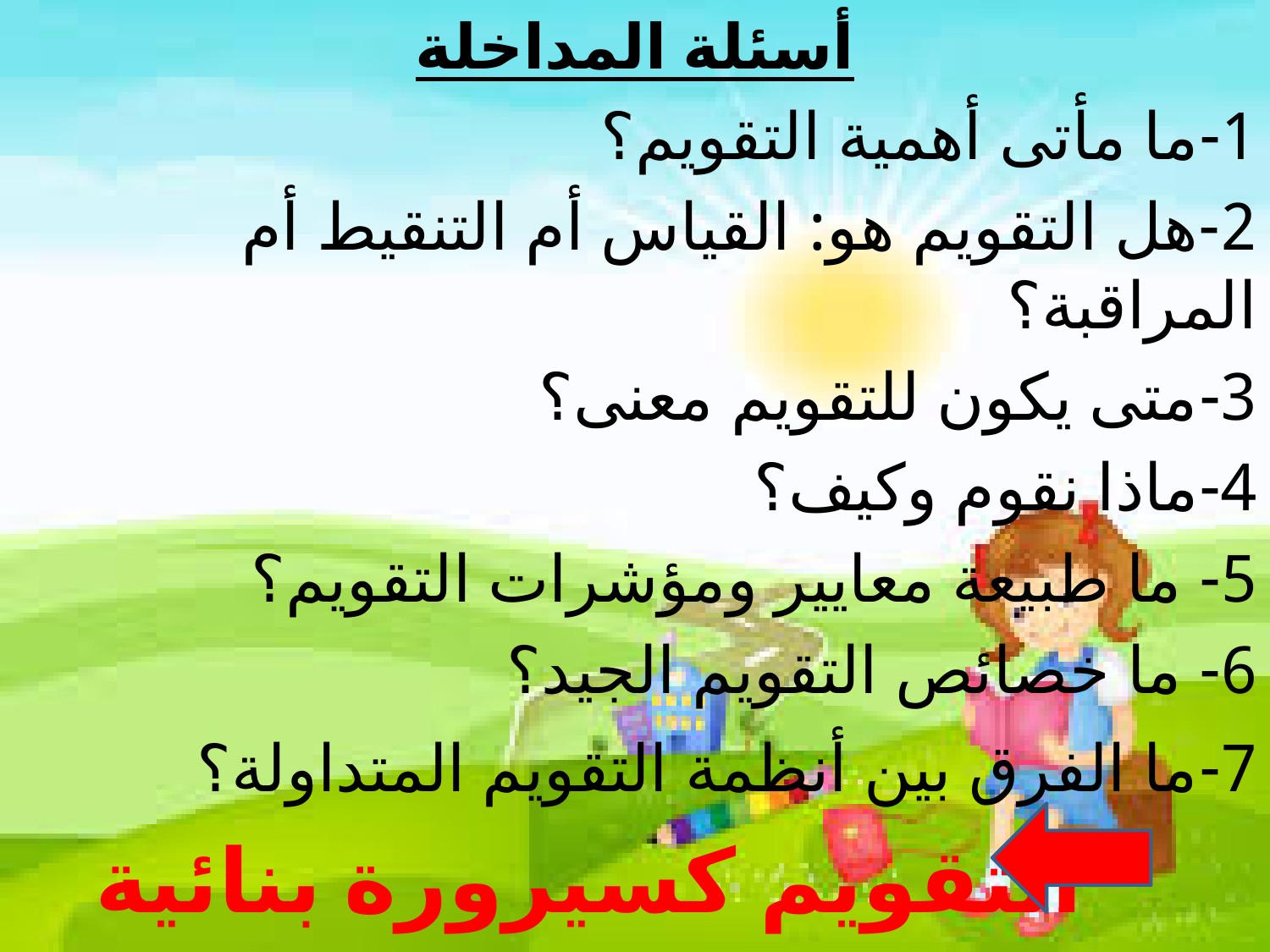

أسئلة المداخلة
1-ما مأتى أهمية التقويم؟
2-هل التقويم هو: القياس أم التنقيط أم المراقبة؟
3-متى يكون للتقويم معنى؟
4-ماذا نقوم وكيف؟
5- ما طبيعة معايير ومؤشرات التقويم؟
6- ما خصائص التقويم الجيد؟
7-ما الفرق بين أنظمة التقويم المتداولة؟
    التقويم كسيرورة بنائية